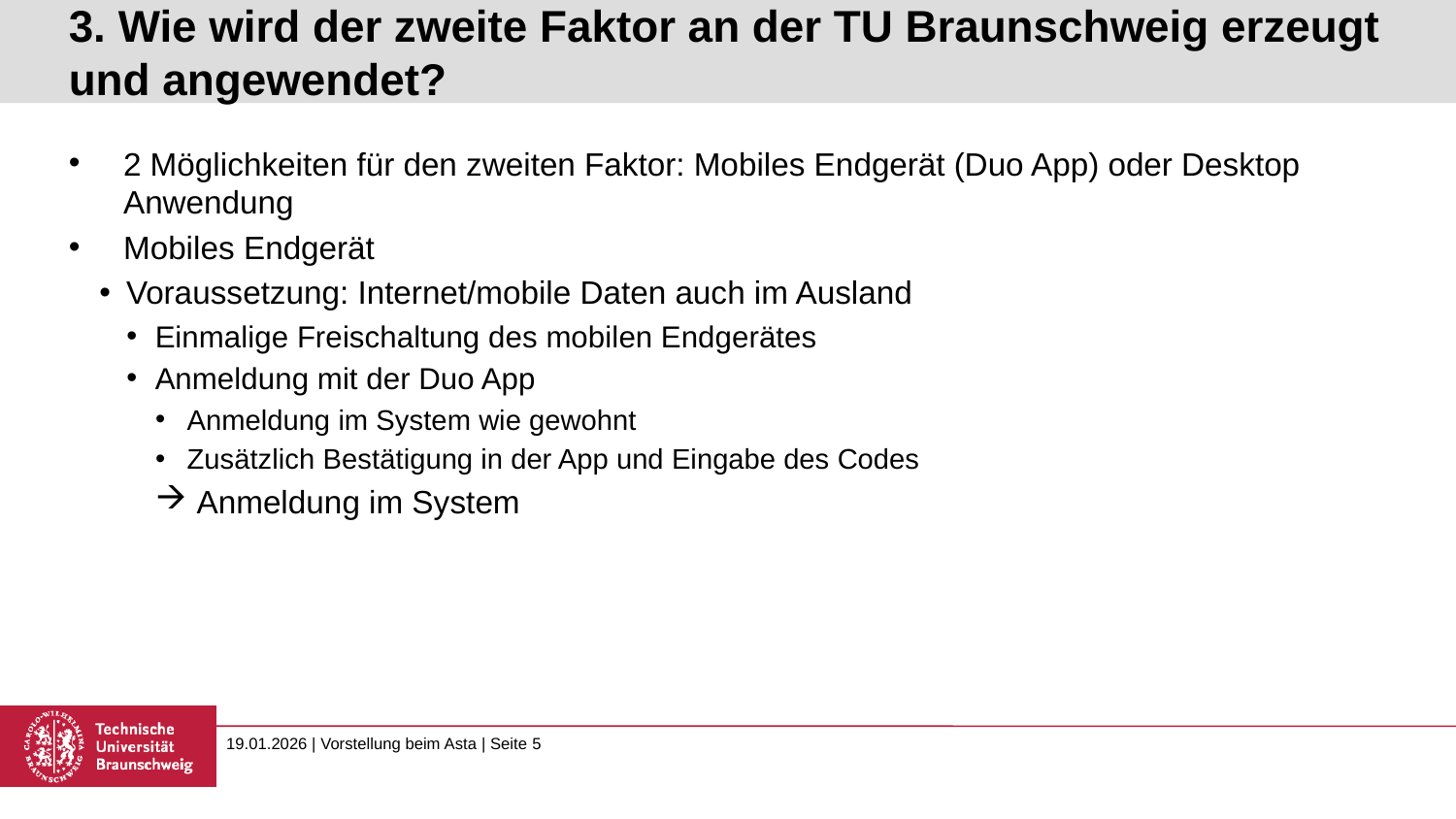

# 3. Wie wird der zweite Faktor an der TU Braunschweig erzeugt und angewendet?
2 Möglichkeiten für den zweiten Faktor: Mobiles Endgerät (Duo App) oder Desktop Anwendung
Mobiles Endgerät
Voraussetzung: Internet/mobile Daten auch im Ausland
Einmalige Freischaltung des mobilen Endgerätes
Anmeldung mit der Duo App
Anmeldung im System wie gewohnt
Zusätzlich Bestätigung in der App und Eingabe des Codes
 Anmeldung im System